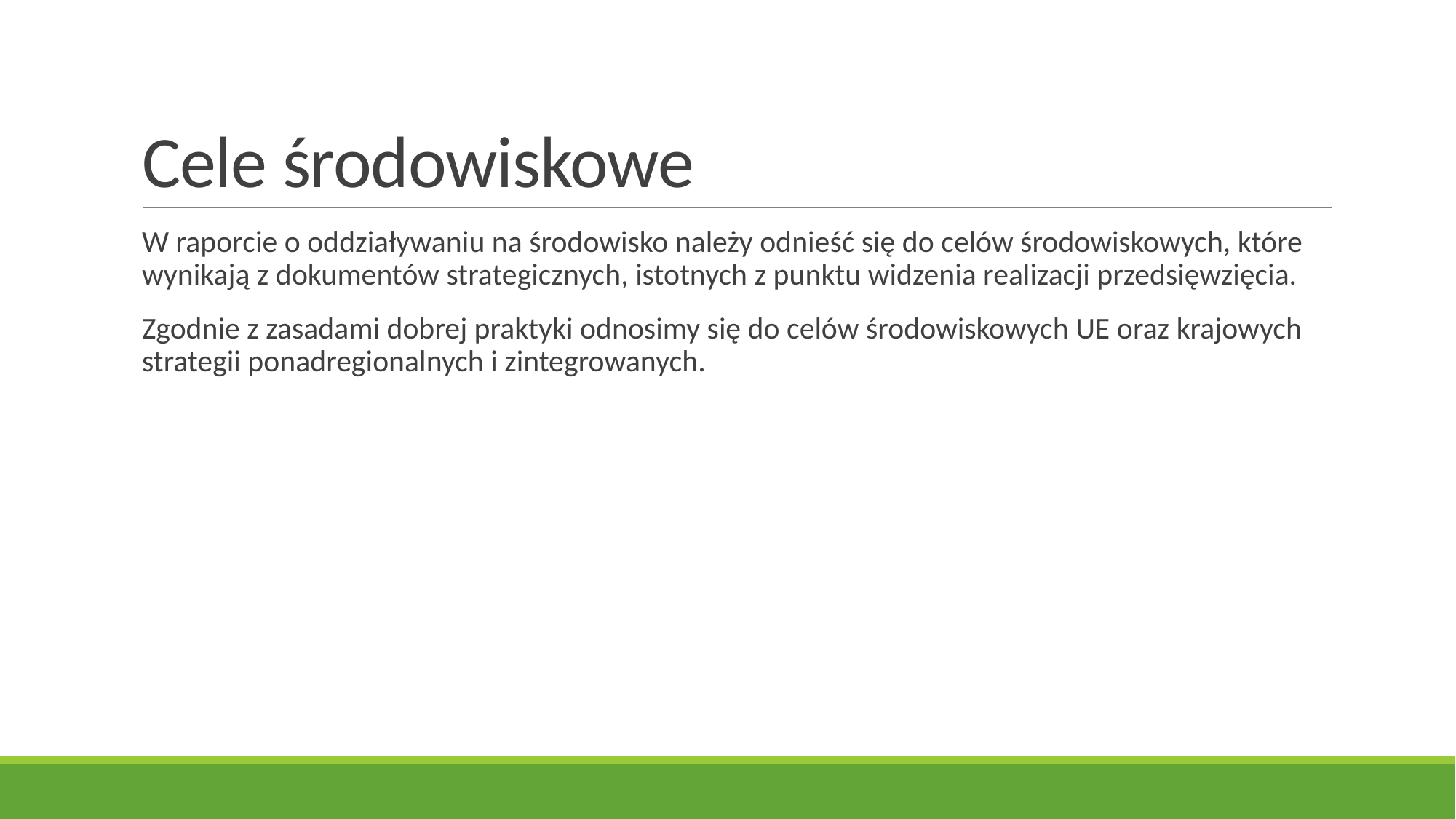

# Cele środowiskowe
W raporcie o oddziaływaniu na środowisko należy odnieść się do celów środowiskowych, które wynikają z dokumentów strategicznych, istotnych z punktu widzenia realizacji przedsięwzięcia.
Zgodnie z zasadami dobrej praktyki odnosimy się do celów środowiskowych UE oraz krajowych strategii ponadregionalnych i zintegrowanych.